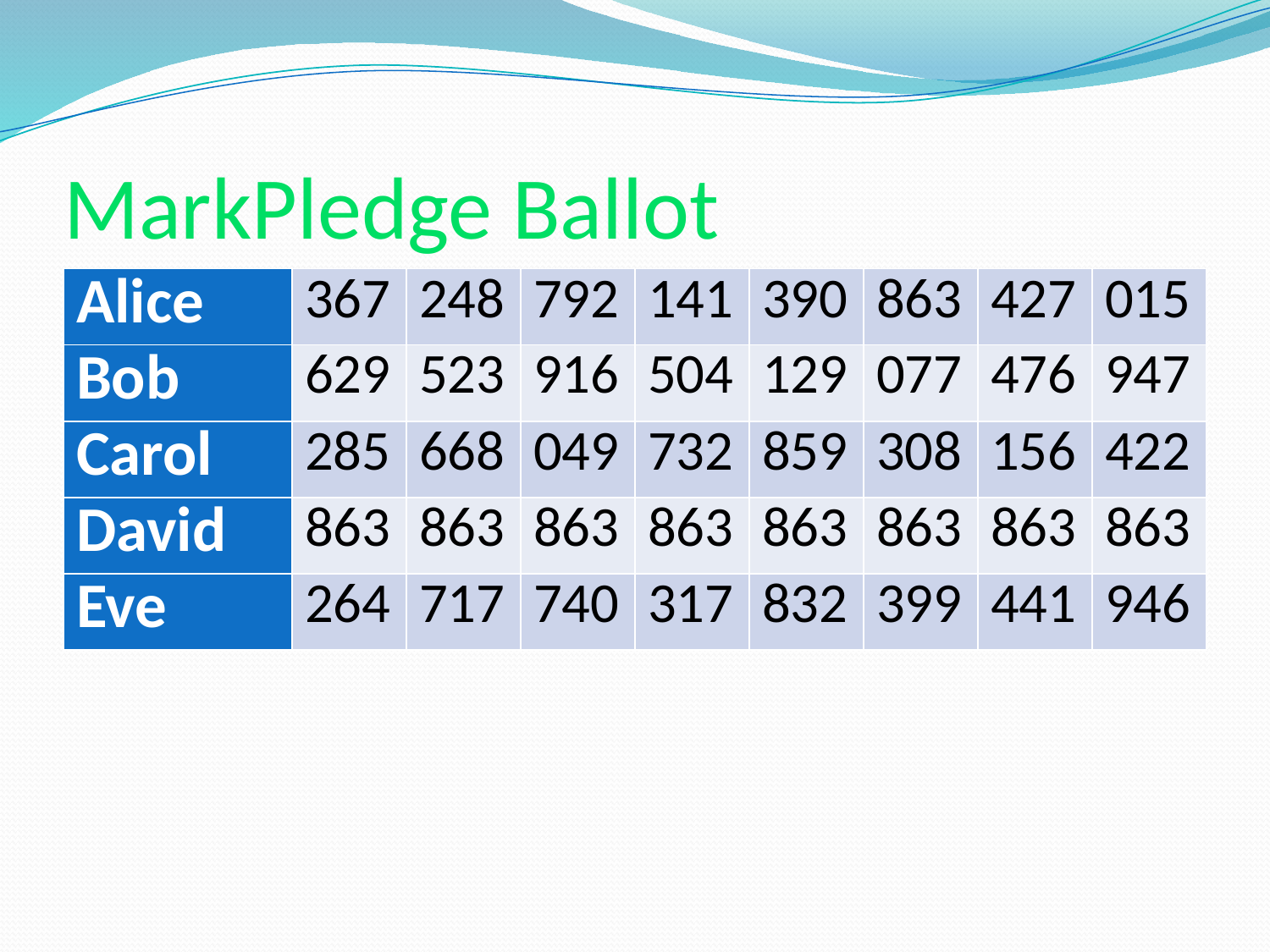

# MarkPledge Ballot
| Alice | 367 | 248 | 792 | 141 | 390 | 863 | 427 | 015 |
| --- | --- | --- | --- | --- | --- | --- | --- | --- |
| Bob | 629 | 523 | 916 | 504 | 129 | 077 | 476 | 947 |
| Carol | 285 | 668 | 049 | 732 | 859 | 308 | 156 | 422 |
| David | 863 | 863 | 863 | 863 | 863 | 863 | 863 | 863 |
| Eve | 264 | 717 | 740 | 317 | 832 | 399 | 441 | 946 |